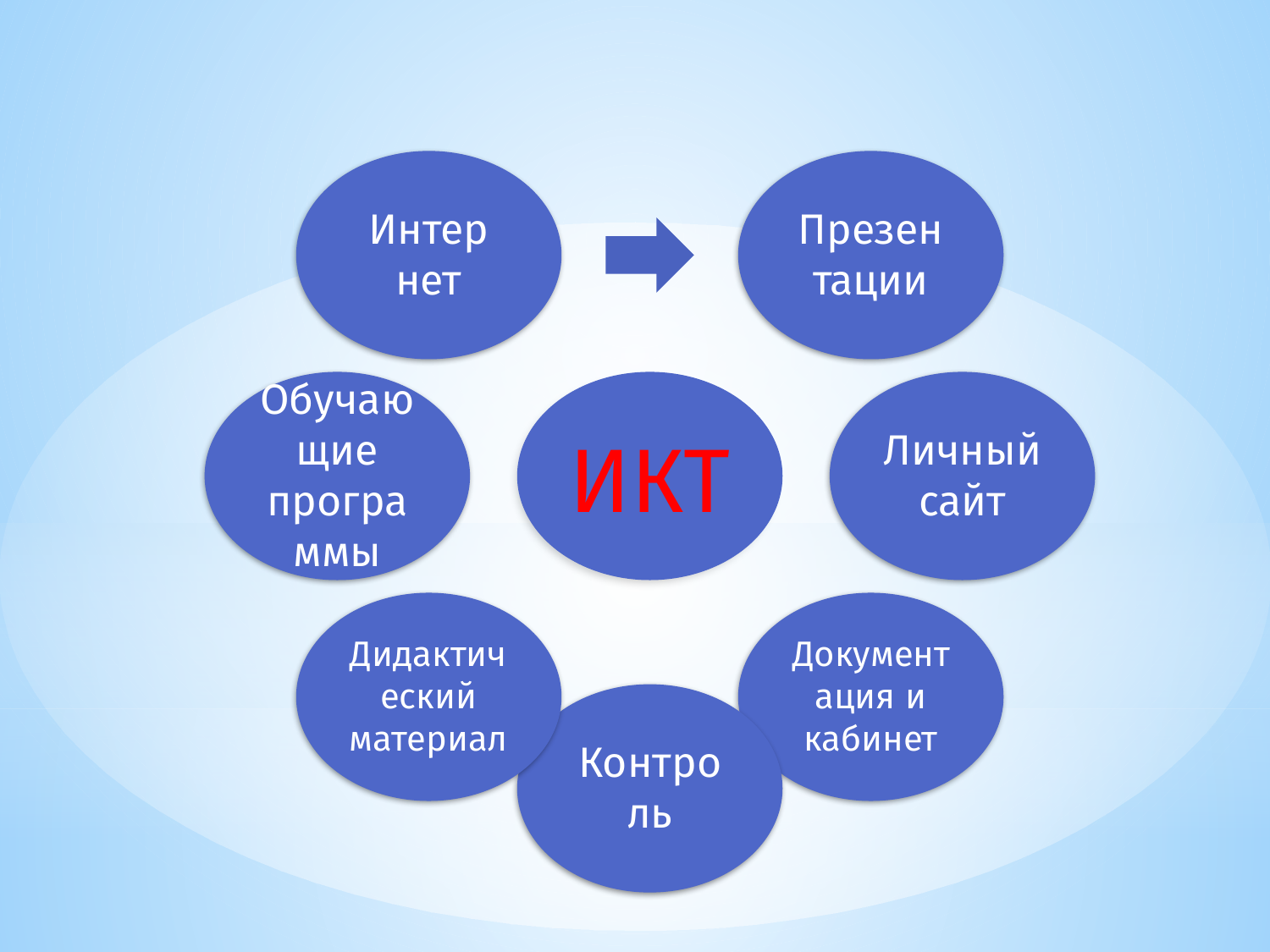

ИКТ
Презен
тации
Личный сайт
Документация и кабинет
Контроль
Дидактический материал
Обучающие программы
Интер
нет